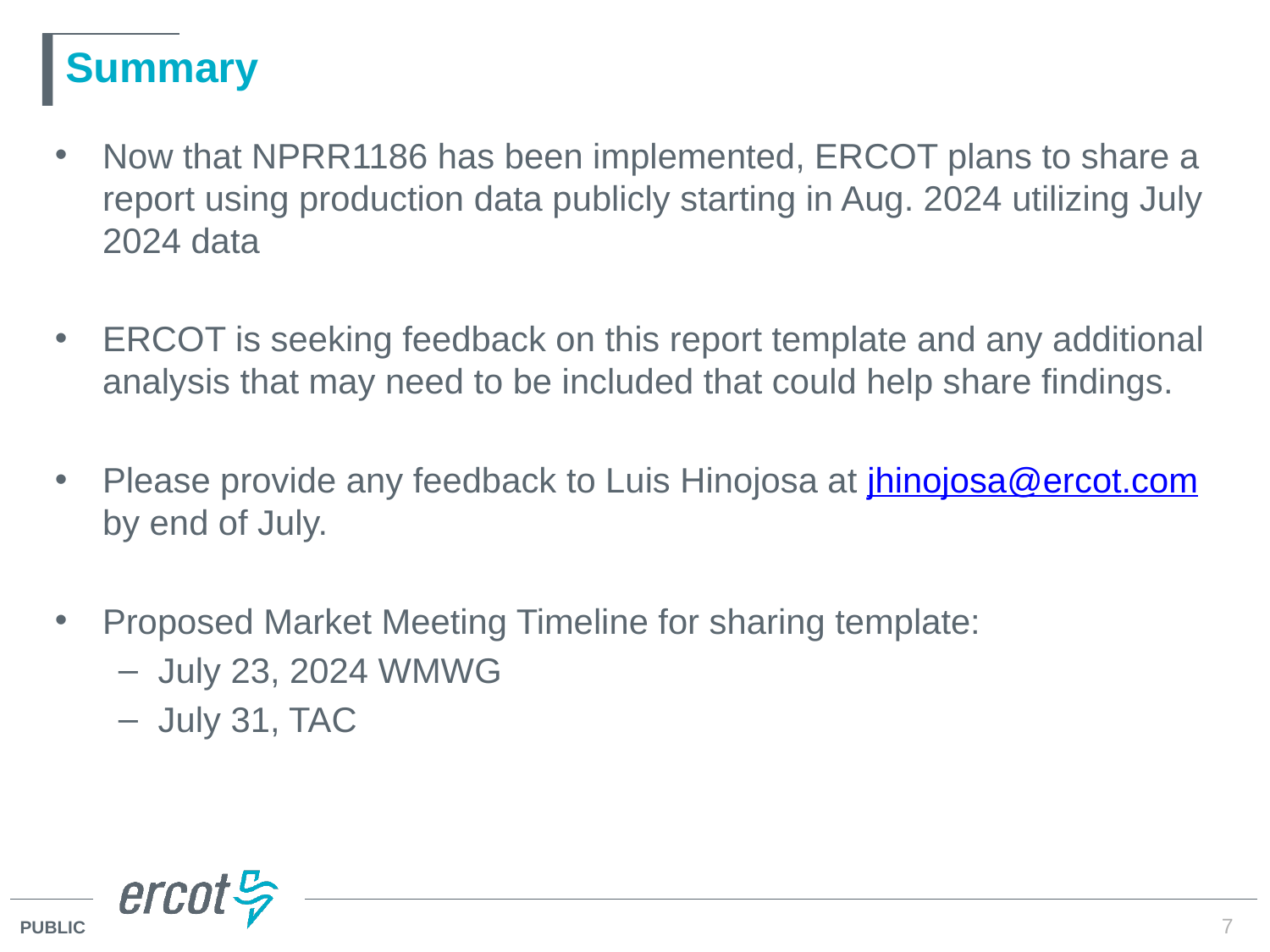

# Summary
Now that NPRR1186 has been implemented, ERCOT plans to share a report using production data publicly starting in Aug. 2024 utilizing July 2024 data

ERCOT is seeking feedback on this report template and any additional analysis that may need to be included that could help share findings.

Please provide any feedback to Luis Hinojosa at jhinojosa@ercot.com by end of July.

Proposed Market Meeting Timeline for sharing template:
July 23, 2024 WMWG
July 31, TAC

7